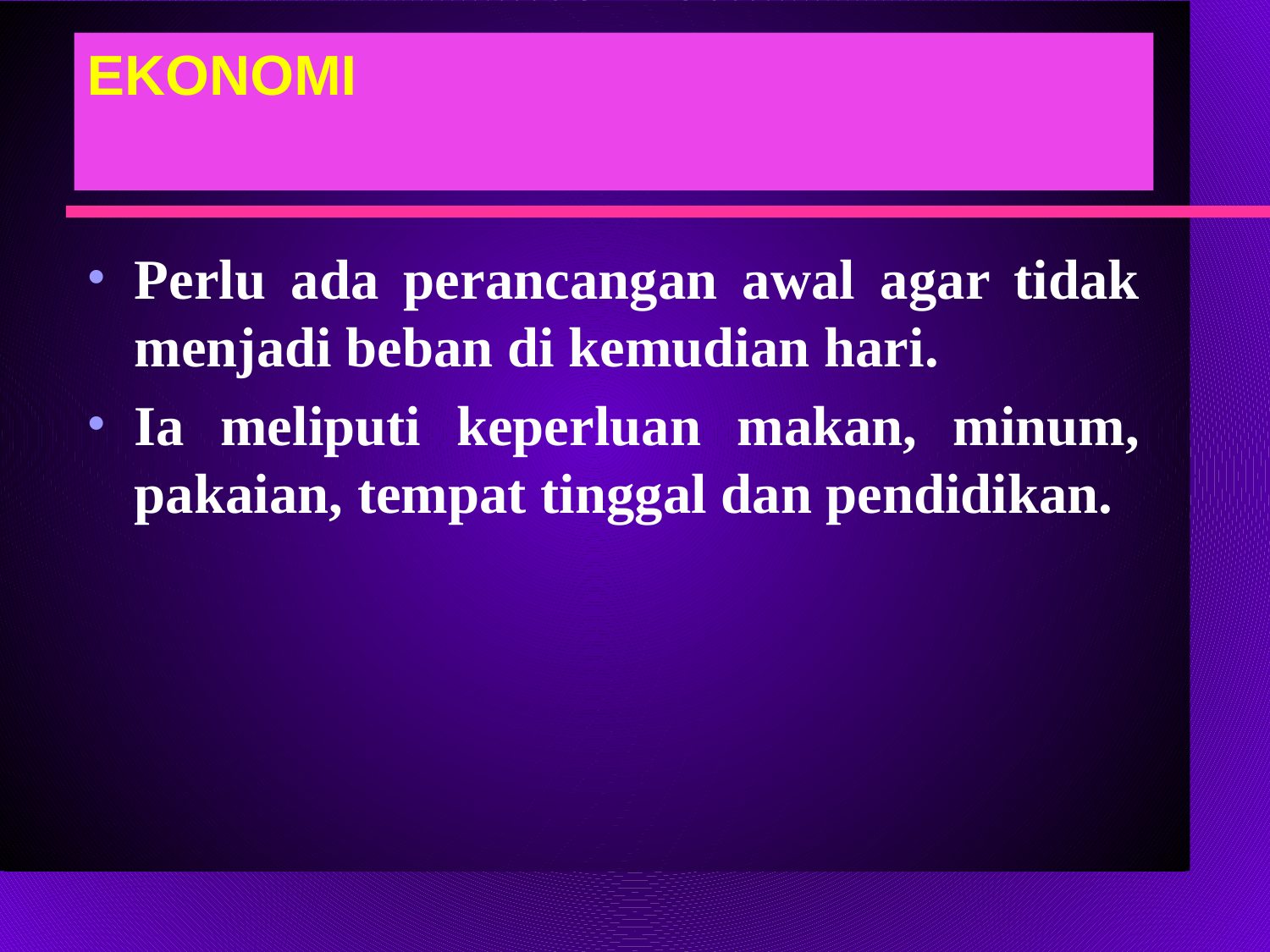

# EKONOMI
Perlu ada perancangan awal agar tidak menjadi beban di kemudian hari.
Ia meliputi keperluan makan, minum, pakaian, tempat tinggal dan pendidikan.